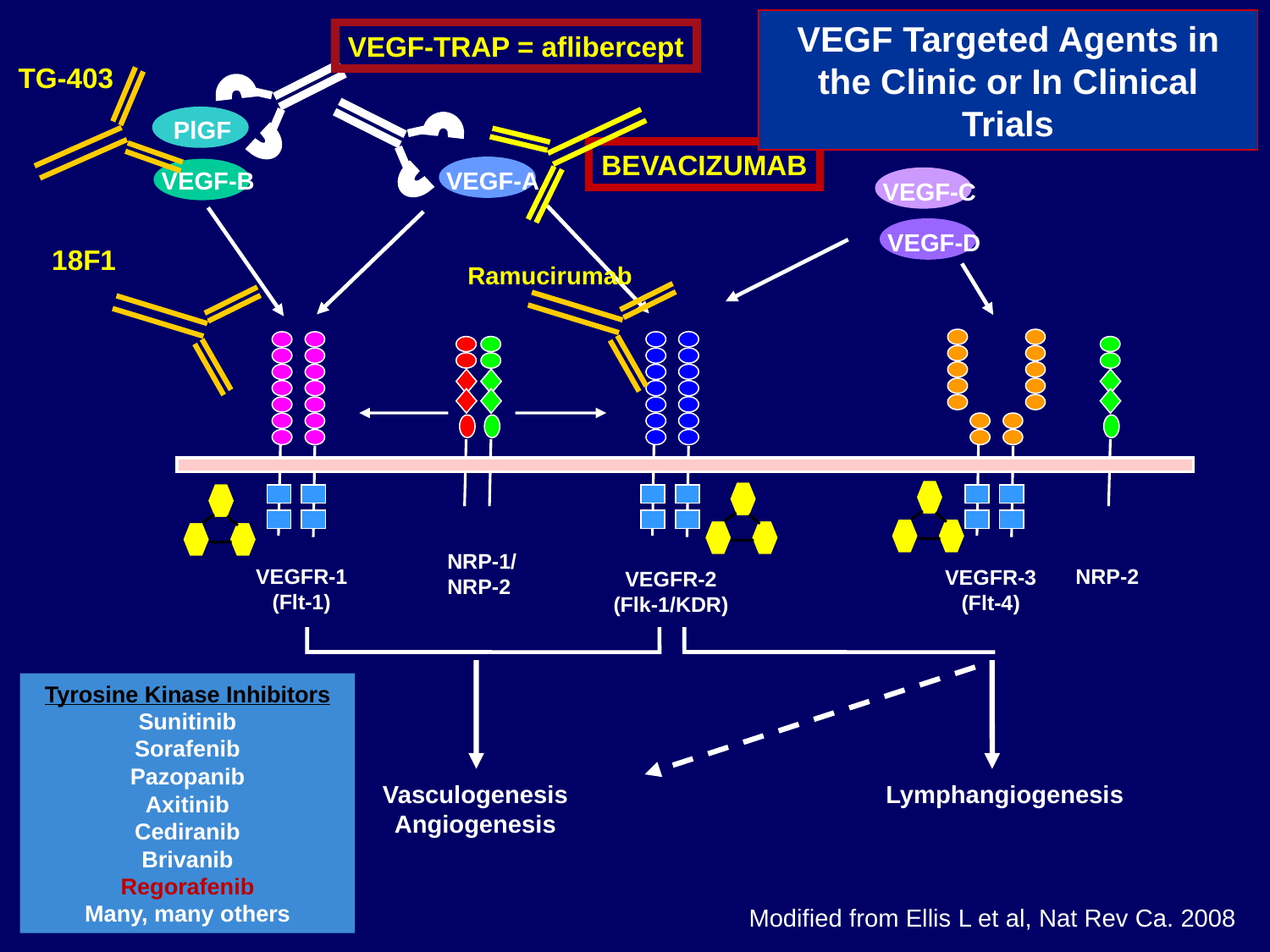

VEGF Targeted Agents in the Clinic or In Clinical Trials
VEGF-TRAP = aflibercept

TG-403

BEVACIZUMAB

PlGF

VEGF-A

VEGF-B

VEGF-C

VEGF-D

18F1

Ramucirumab

Tyrosine Kinase Inhibitors
Sunitinib
Sorafenib
Pazopanib
Axitinib
Cediranib
Brivanib
Regorafenib
Many, many others

NRP-1/
NRP-2

NRP-2
VEGFR-1
(Flt-1)
VEGFR-3
(Flt-4)
VEGFR-2
(Flk-1/KDR)

Vasculogenesis
Angiogenesis
Lymphangiogenesis
Modified from Ellis L et al, Nat Rev Ca. 2008